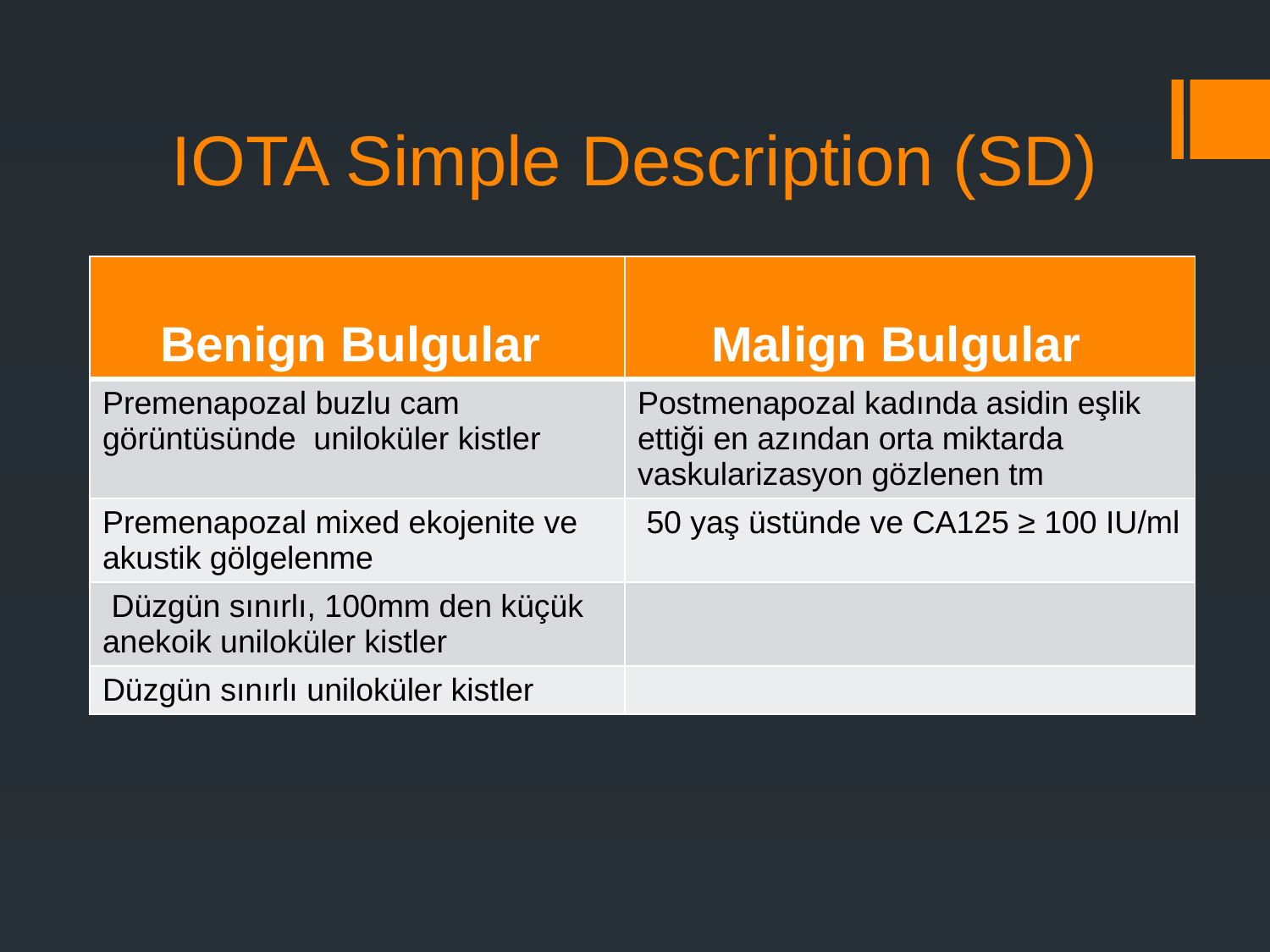

# IOTA Simple Description (SD)
| Benign Bulgular | Malign Bulgular |
| --- | --- |
| Premenapozal buzlu cam görüntüsünde uniloküler kistler | Postmenapozal kadında asidin eşlik ettiği en azından orta miktarda vaskularizasyon gözlenen tm |
| Premenapozal mixed ekojenite ve akustik gölgelenme | 50 yaş üstünde ve CA125 ≥ 100 IU/ml |
| Düzgün sınırlı, 100mm den küçük anekoik uniloküler kistler |  |
| Düzgün sınırlı uniloküler kistler |  |